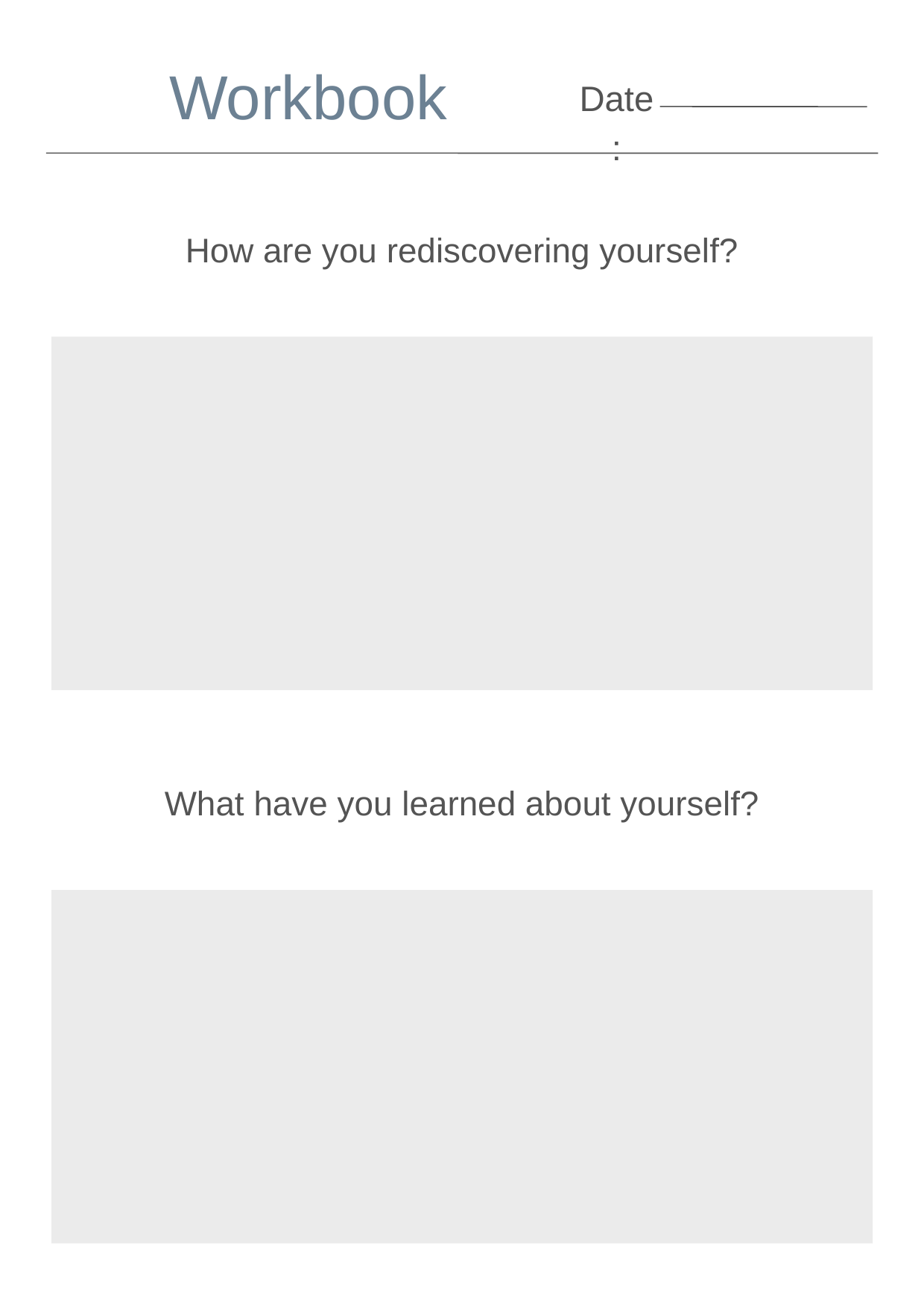

Workbook
Date:

How are you rediscovering yourself?

What have you learned about yourself?